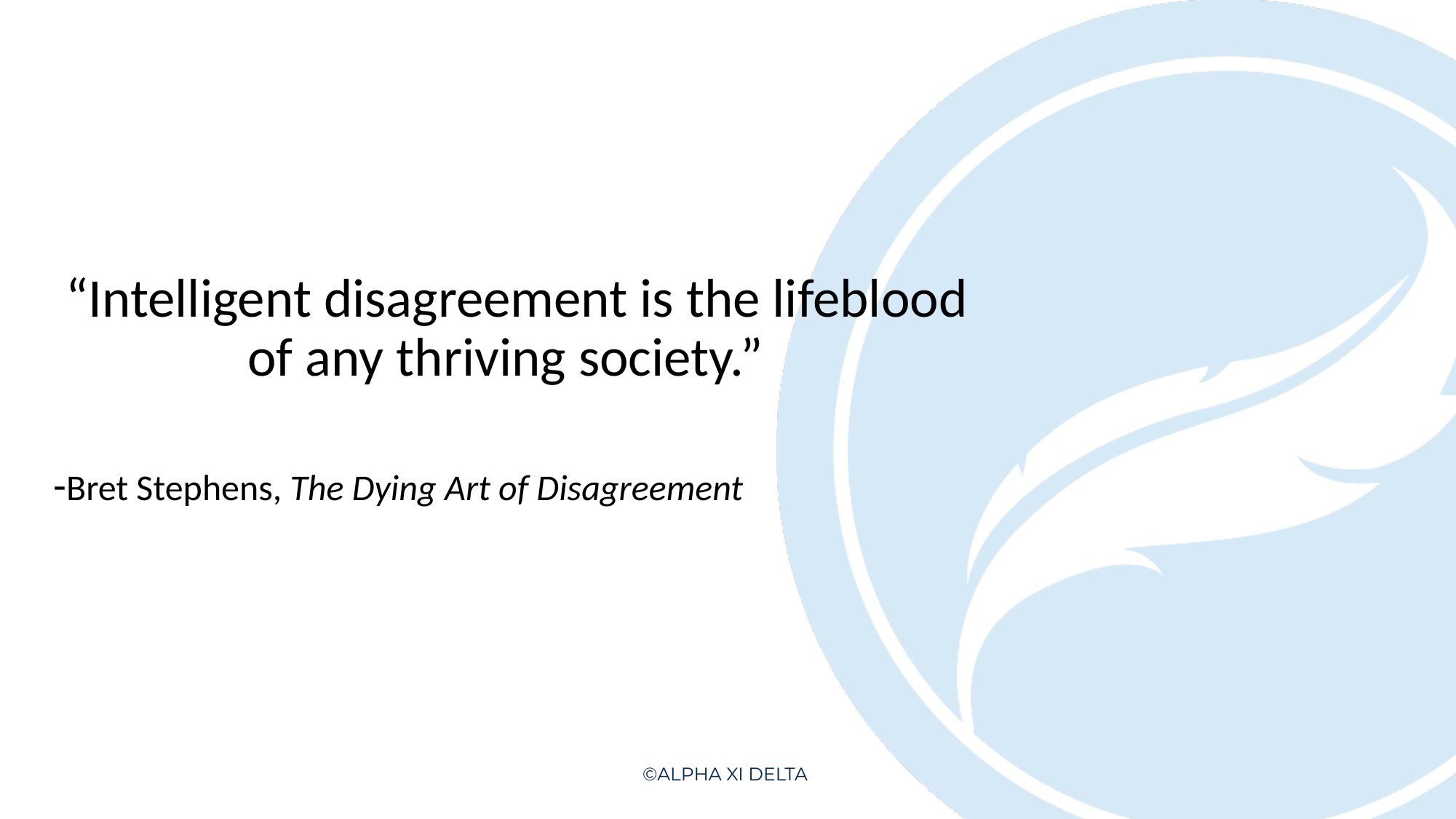

“Intelligent disagreement is the lifeblood of any thriving society.”

-Bret Stephens, The Dying Art of Disagreement
©ALPHA XI DELTA